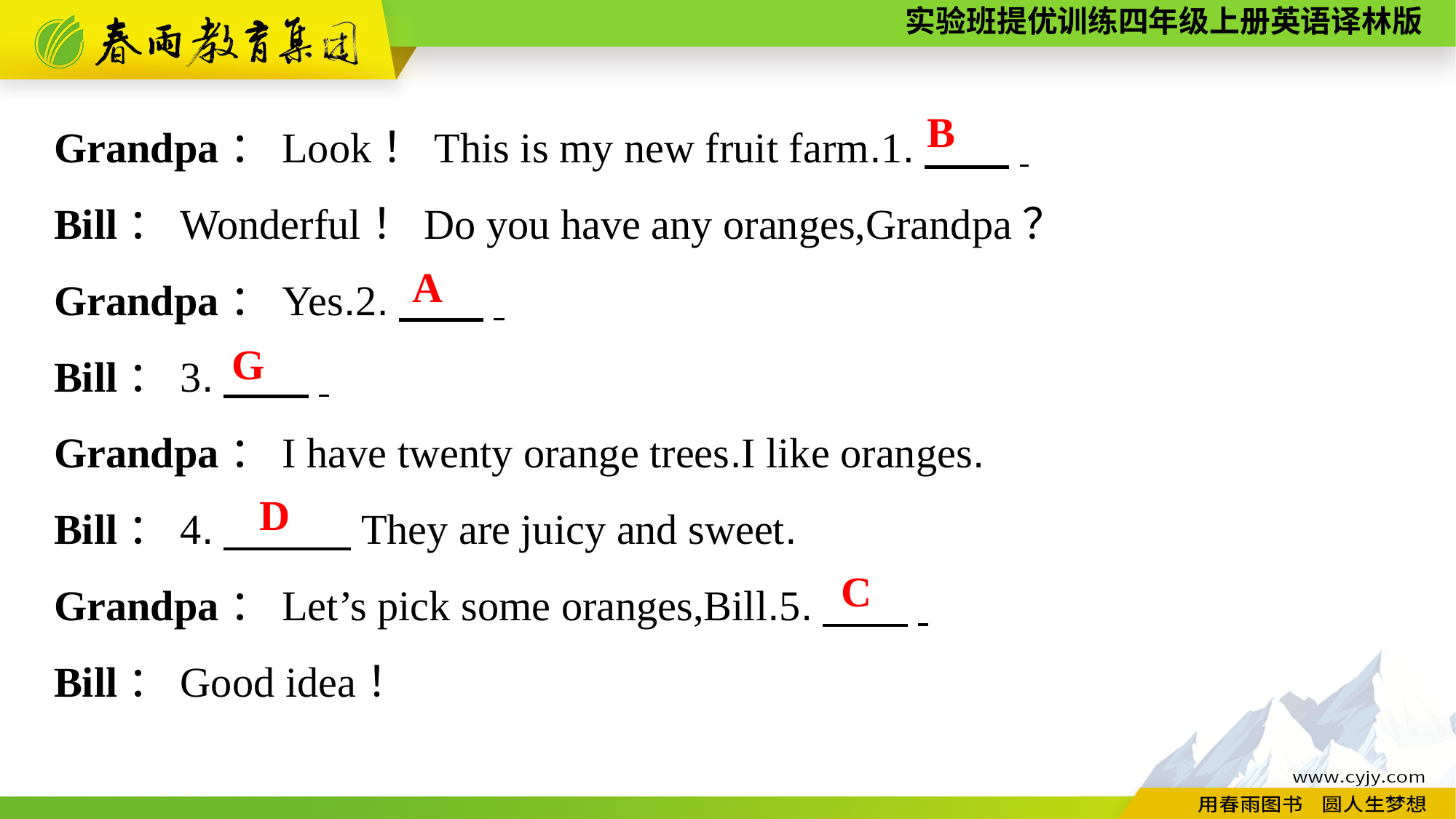

Grandpa：Look！This is my new fruit farm.1.　　.
Bill：Wonderful！Do you have any oranges,Grandpa？
Grandpa：Yes.2.　　.
Bill：3.　　.
Grandpa：I have twenty orange trees.I like oranges.
Bill：4.　　　They are juicy and sweet.
Grandpa：Let’s pick some oranges,Bill.5.　　.
Bill：Good idea！
B
A
G
D
C